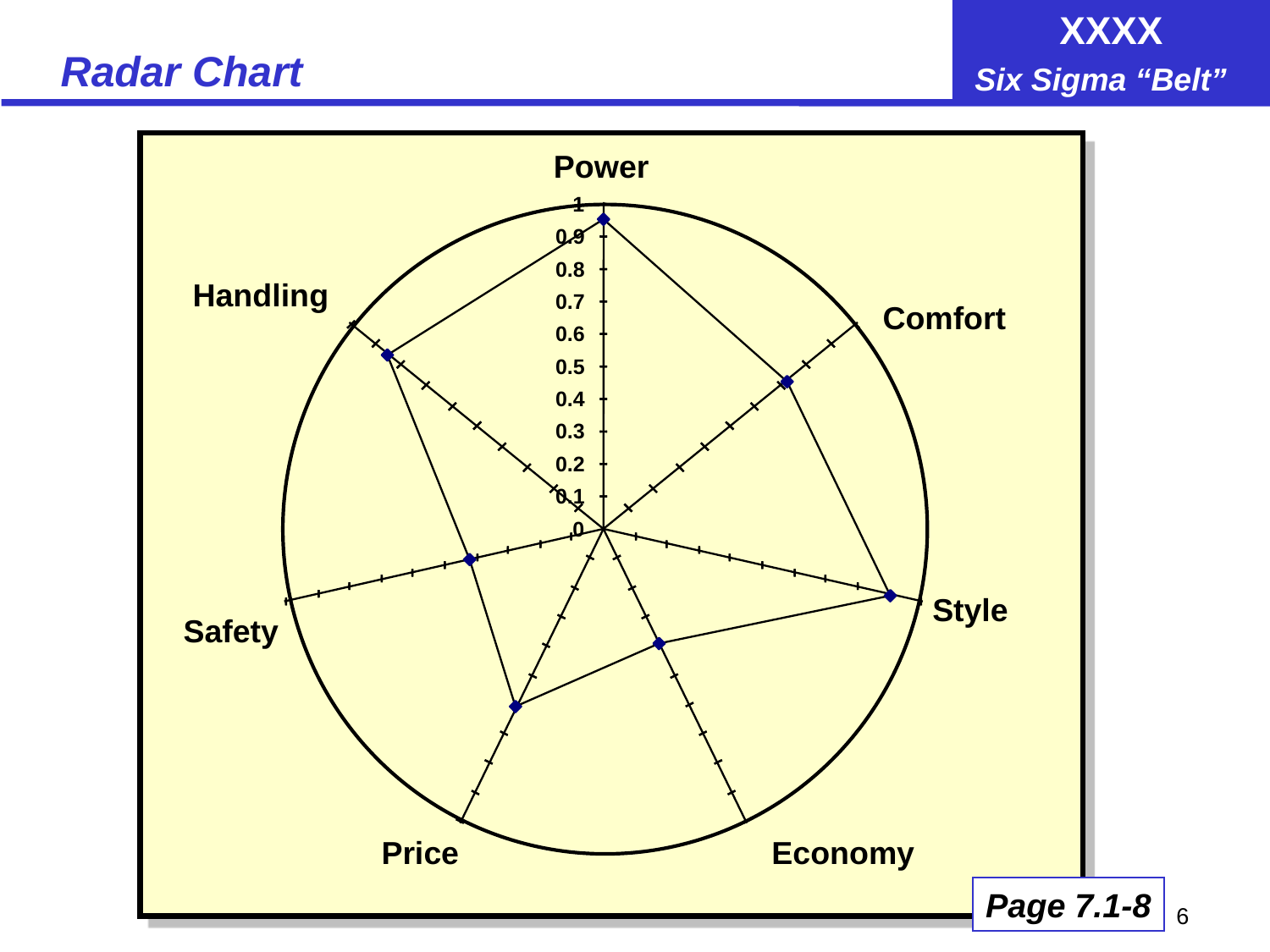

# Radar Chart

Power

1

0.9

0.8

Handling
0.7
Comfort

0.6

0.5

0.4

0.3

0.2

0.1

0

Style

Safety

Price
Economy

Page 7.1-8